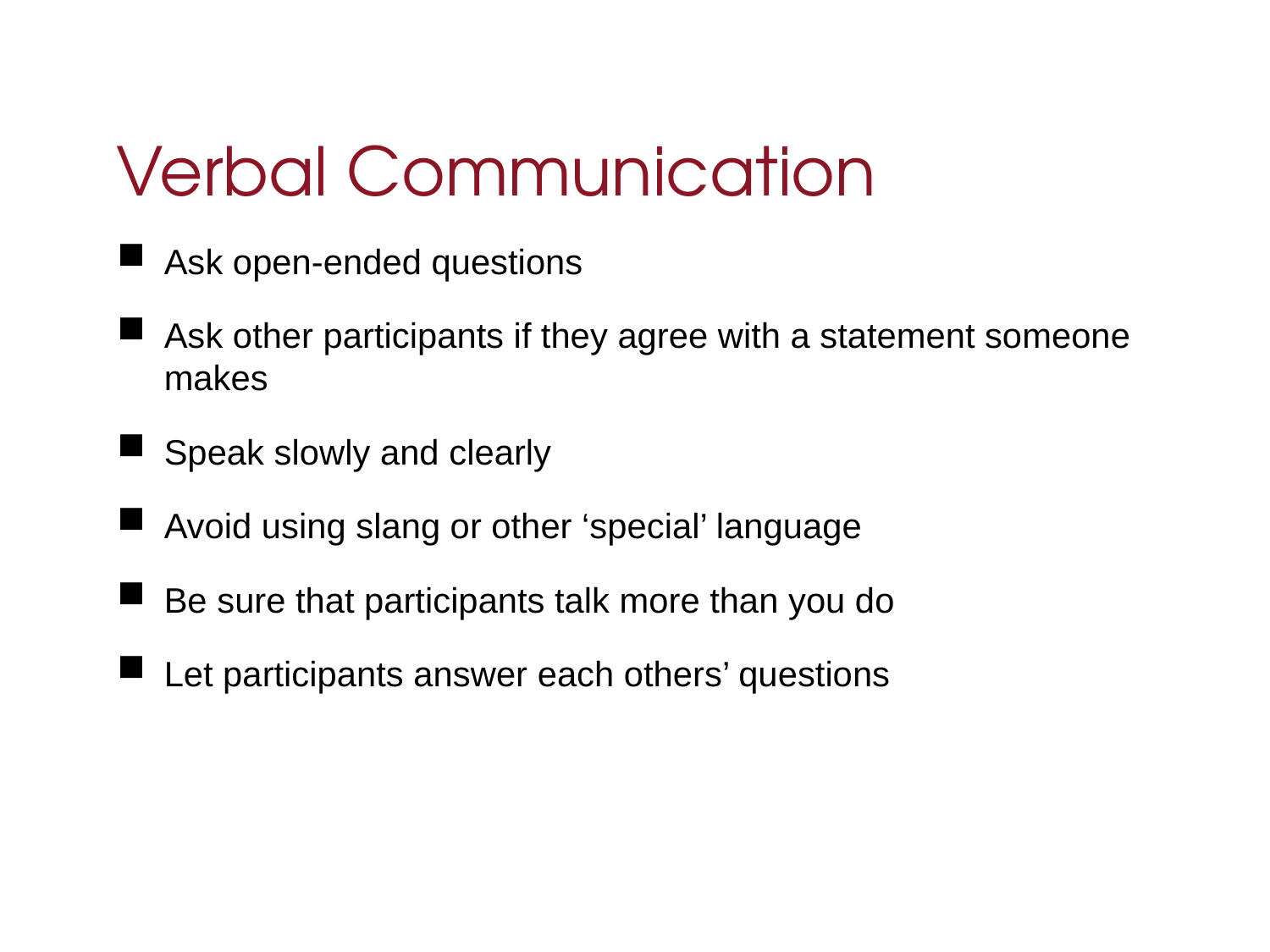

# Verbal Communication
Ask open-ended questions
Ask other participants if they agree with a statement someone makes
Speak slowly and clearly
Avoid using slang or other ‘special’ language
Be sure that participants talk more than you do
Let participants answer each others’ questions